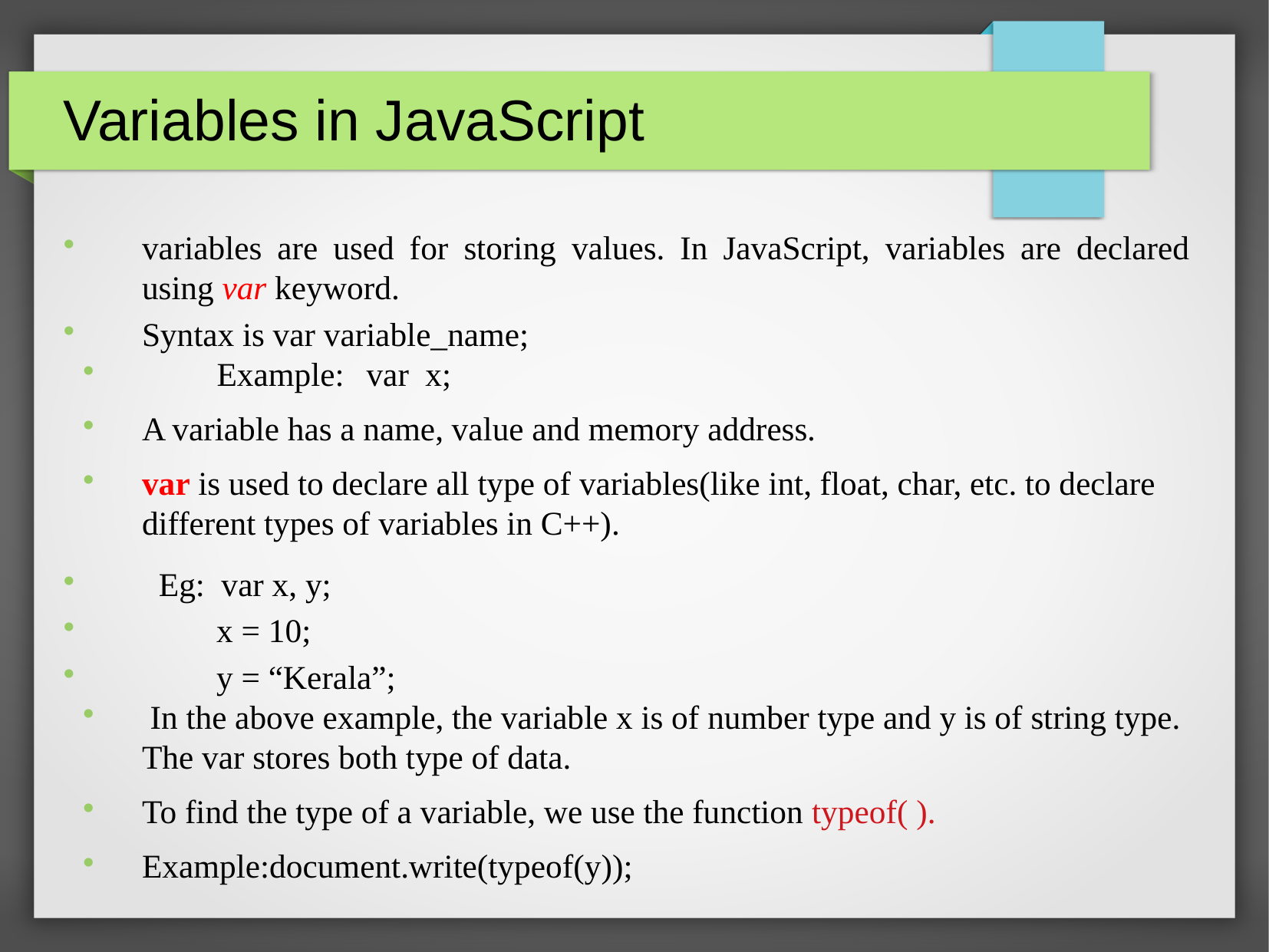

Variables in JavaScript
variables are used for storing values. In JavaScript, variables are declared  using var keyword.
Syntax is var variable_name;
 	Example:		var  x;
A variable has a name, value and memory address.
var is used to declare all type of variables(like int, float, char, etc. to declare different types of variables in C++).
    Eg:  var x, y;
           x = 10;
           y = “Kerala”;
 In the above example, the variable x is of number type and y is of string type. The var stores both type of data.
To find the type of a variable, we use the function typeof( ).
Example:document.write(typeof(y));